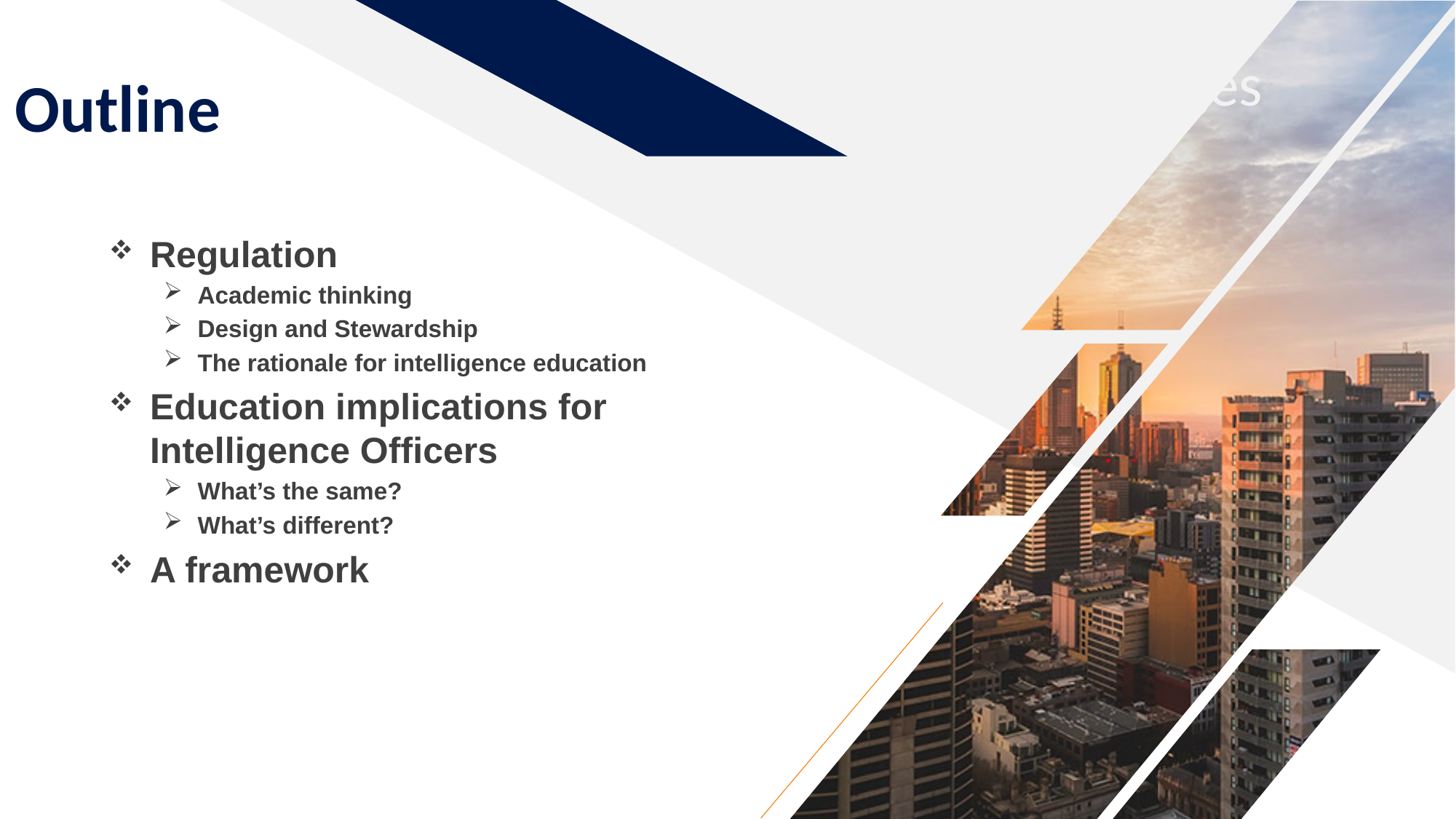

# Outline
Stages

Regulation
Academic thinking
Design and Stewardship
The rationale for intelligence education
Education implications for Intelligence Officers
What’s the same?
What’s different?
A framework